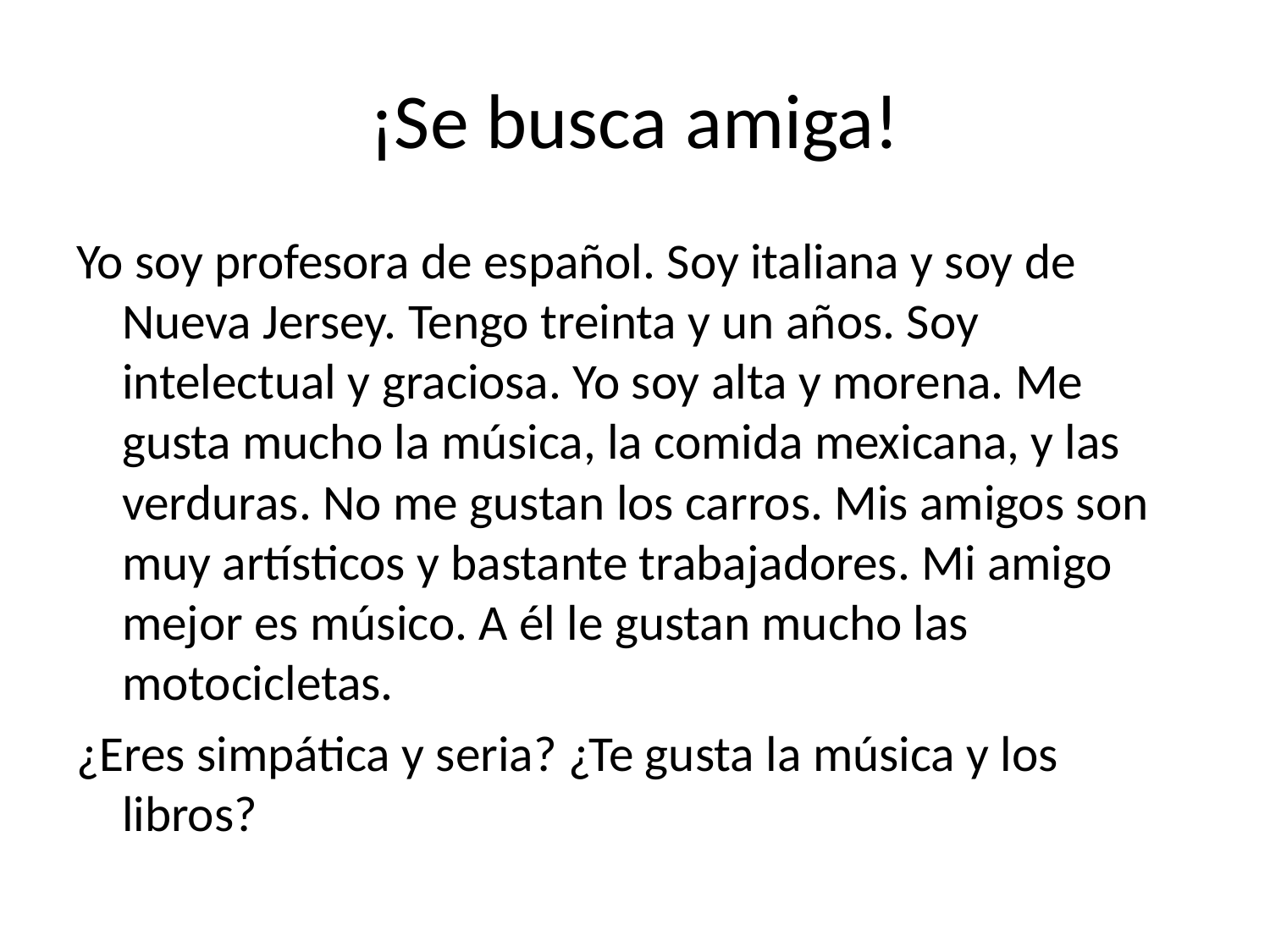

# ¡Se busca amiga!
Yo soy profesora de español. Soy italiana y soy de Nueva Jersey. Tengo treinta y un años. Soy intelectual y graciosa. Yo soy alta y morena. Me gusta mucho la música, la comida mexicana, y las verduras. No me gustan los carros. Mis amigos son muy artísticos y bastante trabajadores. Mi amigo mejor es músico. A él le gustan mucho las motocicletas.
¿Eres simpática y seria? ¿Te gusta la música y los libros?